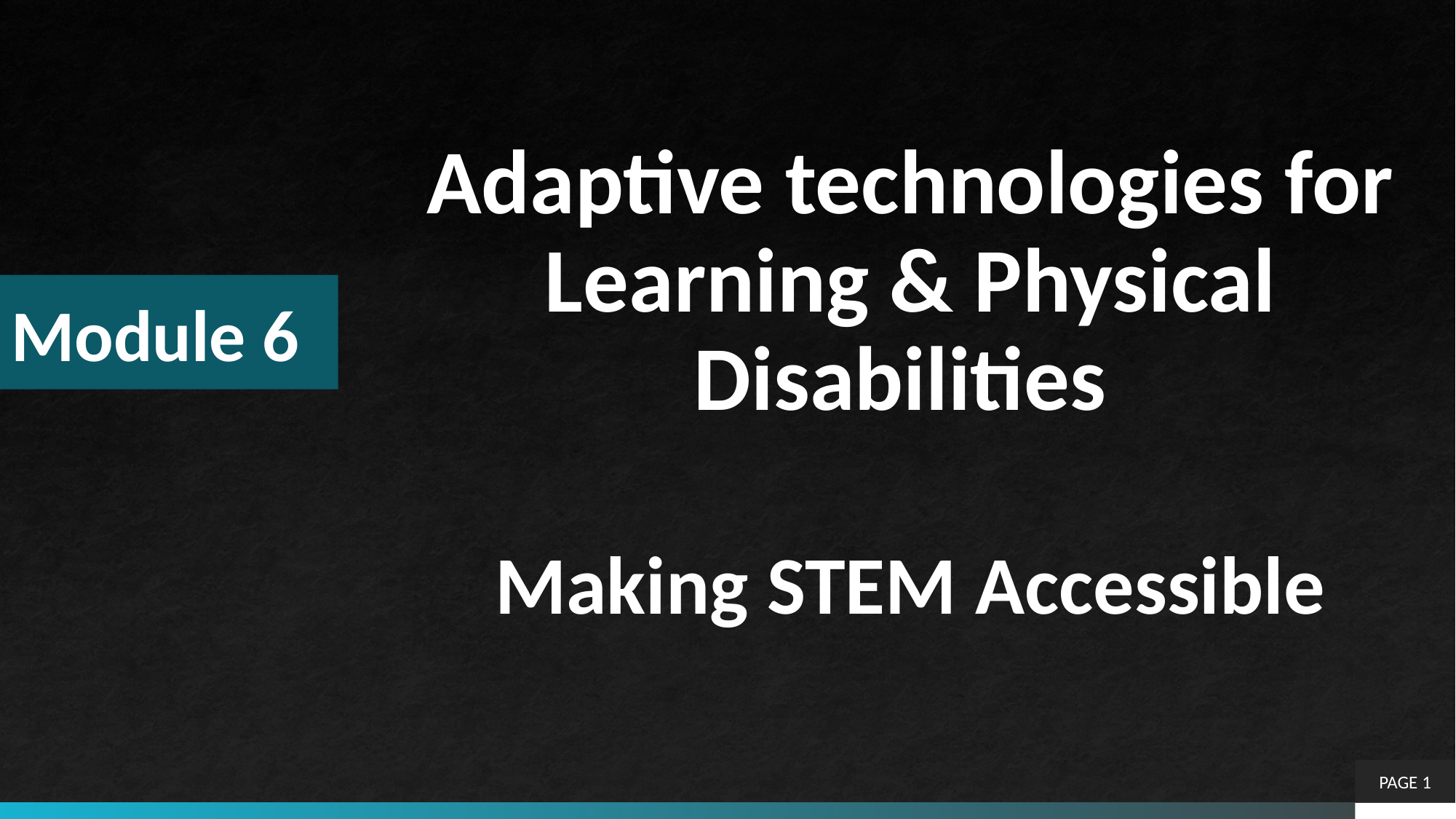

Adaptive technologies for Learning & Physical Disabilities

Making STEM Accessible
# Module 6
PAGE 1